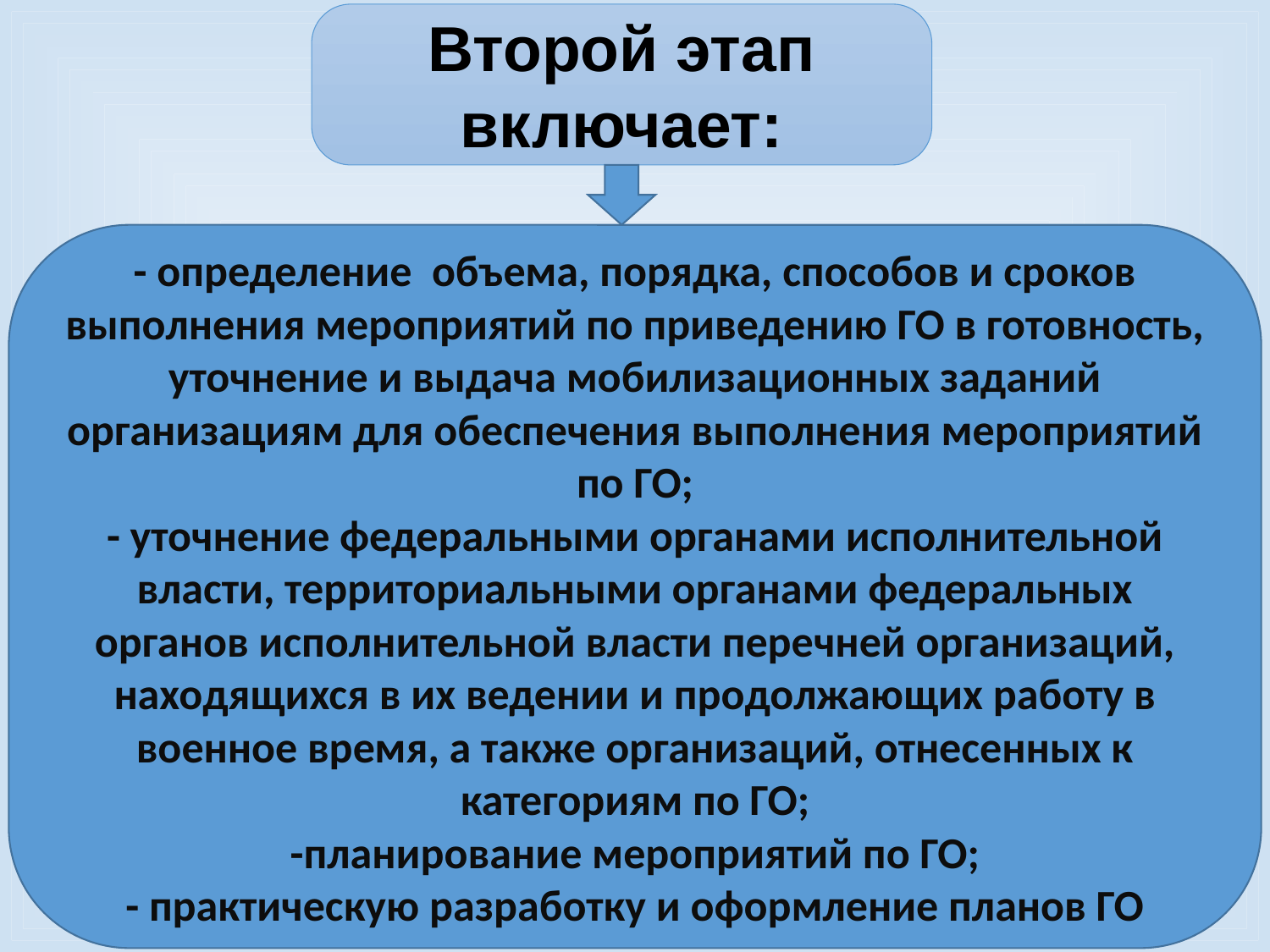

Второй этап включает:

- определение  объема, порядка, способов и сроков выполнения мероприятий по приведению ГО в готовность, уточнение и выдача мобилизационных заданий организациям для обеспечения выполнения мероприятий по ГО;
- уточнение федеральными органами исполнительной власти, территориальными органами федеральных органов исполнительной власти перечней организаций, находящихся в их ведении и продолжающих работу в военное время, а также организаций, отнесенных к категориям по ГО;
-планирование мероприятий по ГО;
- практическую разработку и оформление планов ГО